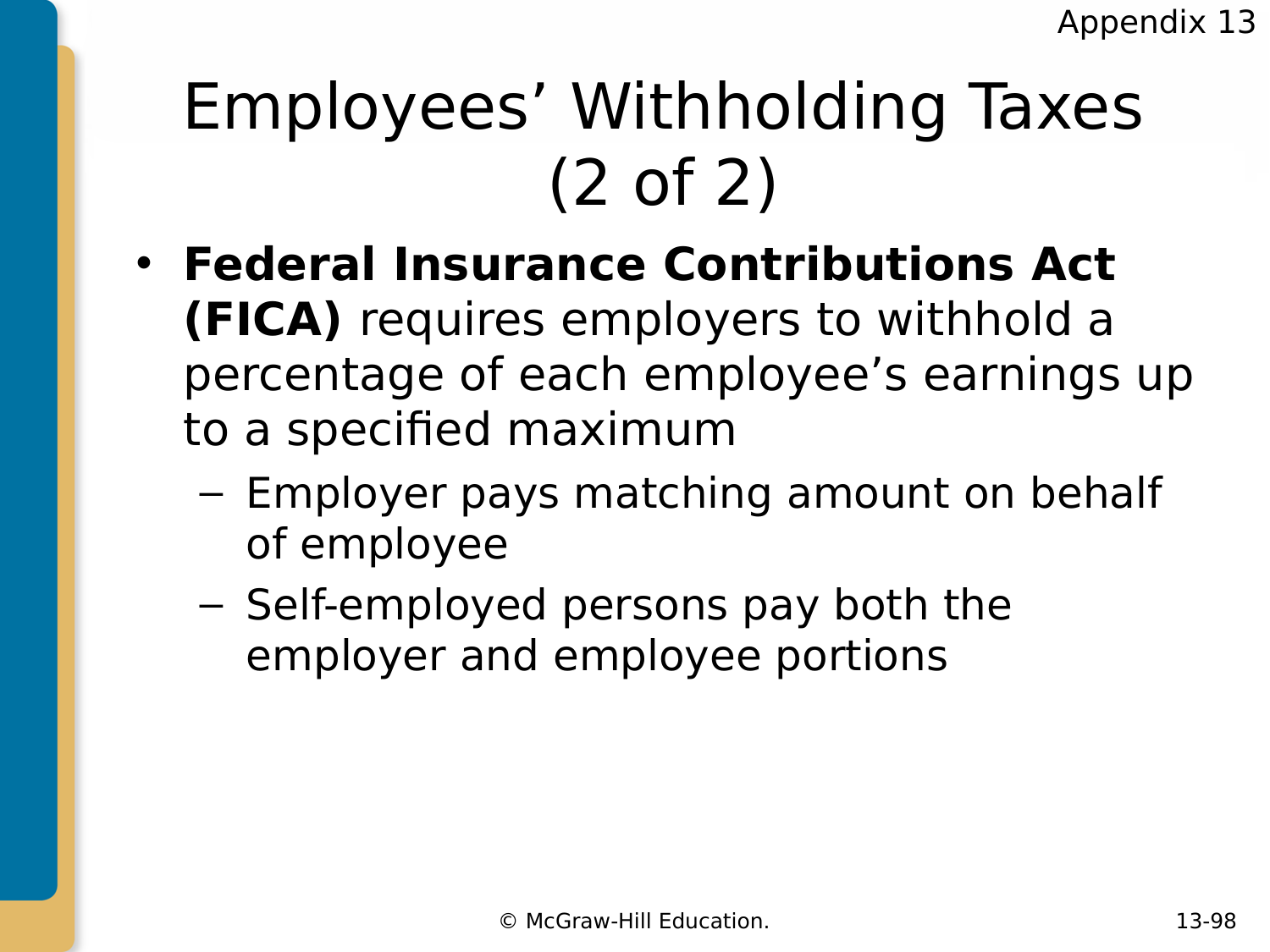

Appendix 13
# Employees’ Withholding Taxes (2 of 2)
Federal Insurance Contributions Act (FICA) requires employers to withhold a percentage of each employee’s earnings up to a specified maximum
Employer pays matching amount on behalf of employee
Self-employed persons pay both the employer and employee portions